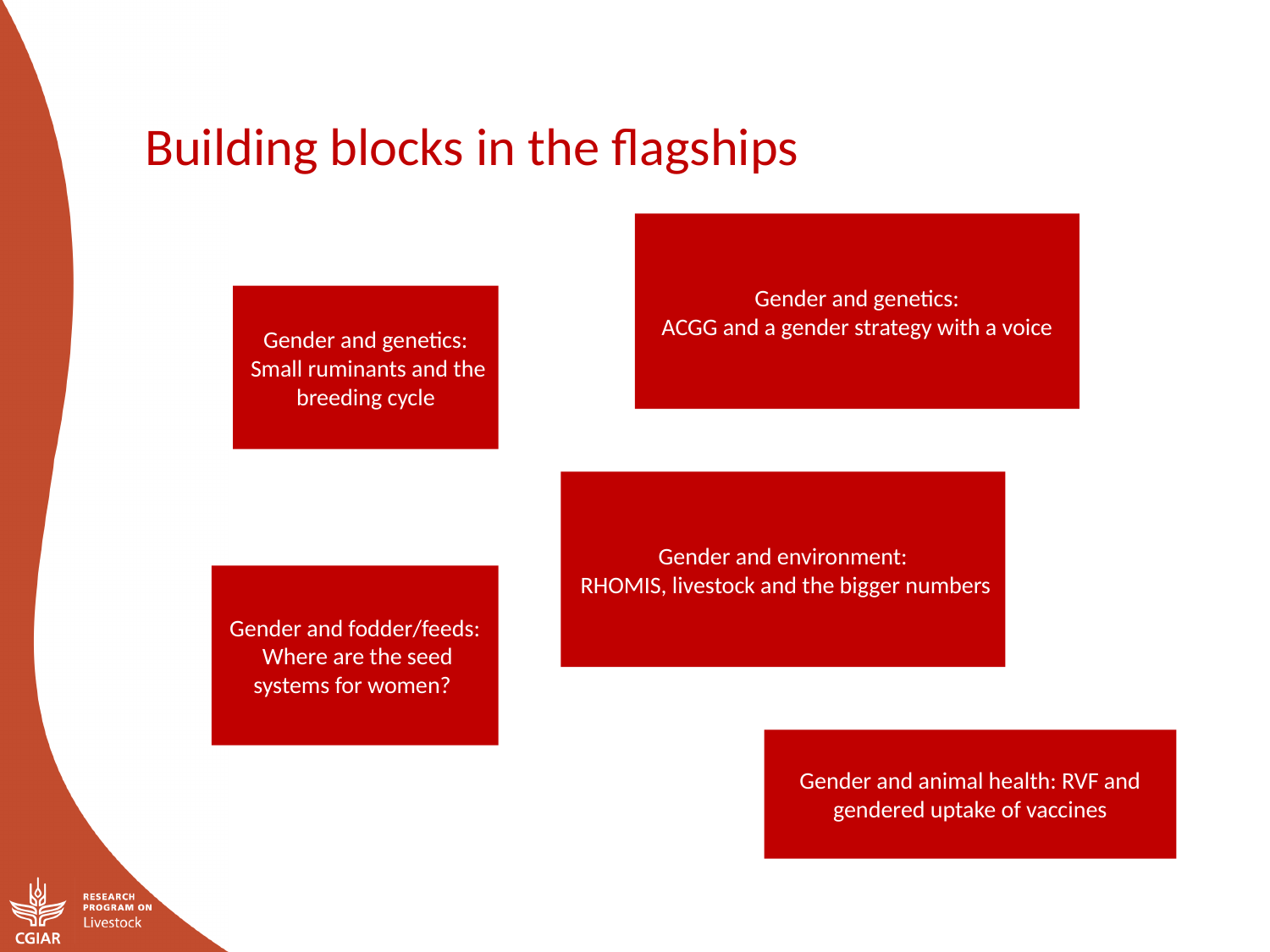

Building blocks in the flagships
Gender and genetics:
 ACGG and a gender strategy with a voice
Gender and genetics:
 Small ruminants and the breeding cycle
Gender and environment:
 RHOMIS, livestock and the bigger numbers
Gender and fodder/feeds:
 Where are the seed systems for women?
Gender and animal health: RVF and gendered uptake of vaccines